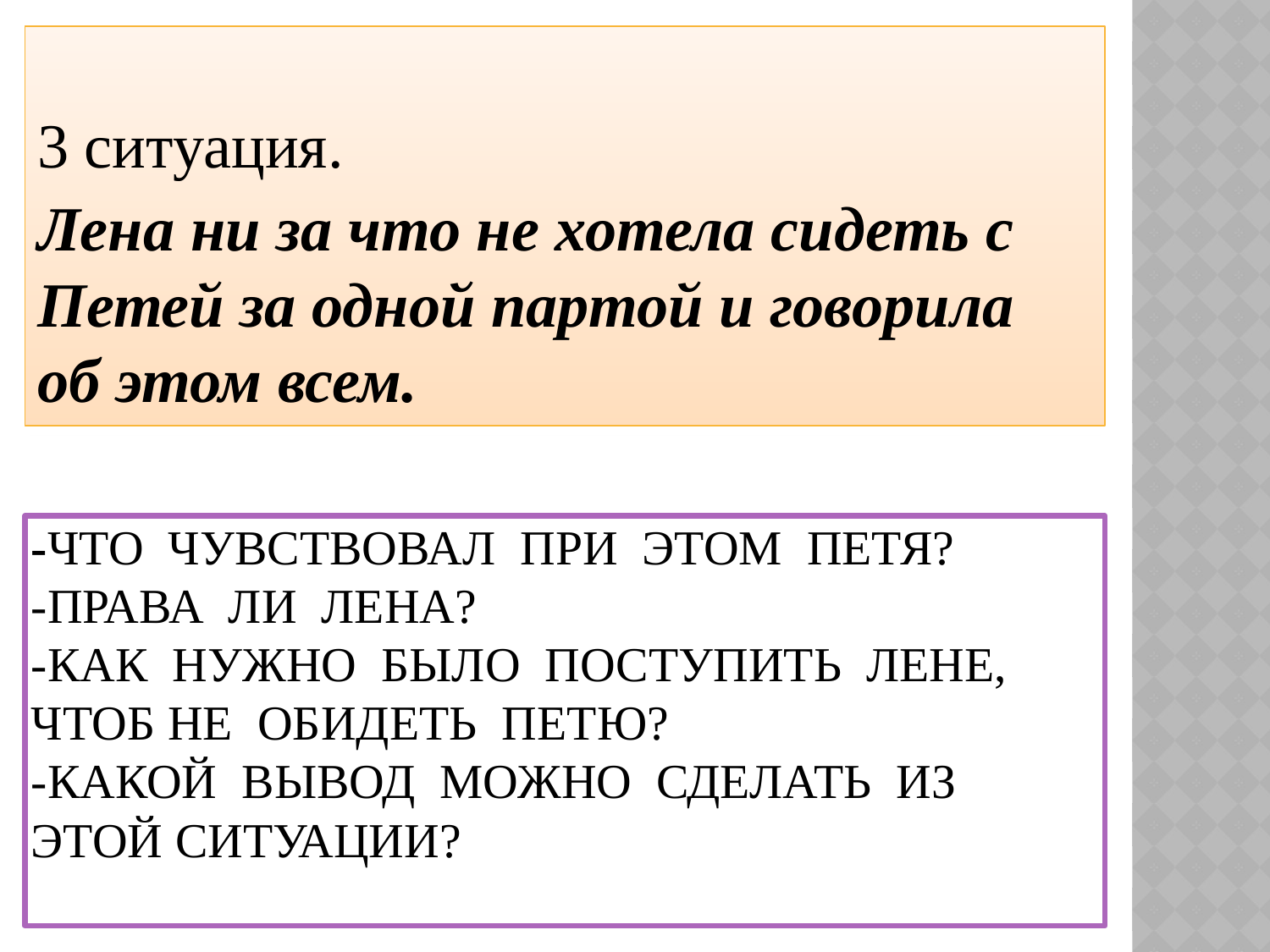

3 ситуация.
Лена ни за что не хотела сидеть с Петей за одной партой и говорила об этом всем.

# -Что  чувствовал  при  этом  Петя? -Права  ли  Лена? -Как  нужно  было  поступить  Лене, чтоб не  обидеть  Петю? -Какой  вывод  можно  сделать  из  этой ситуации?